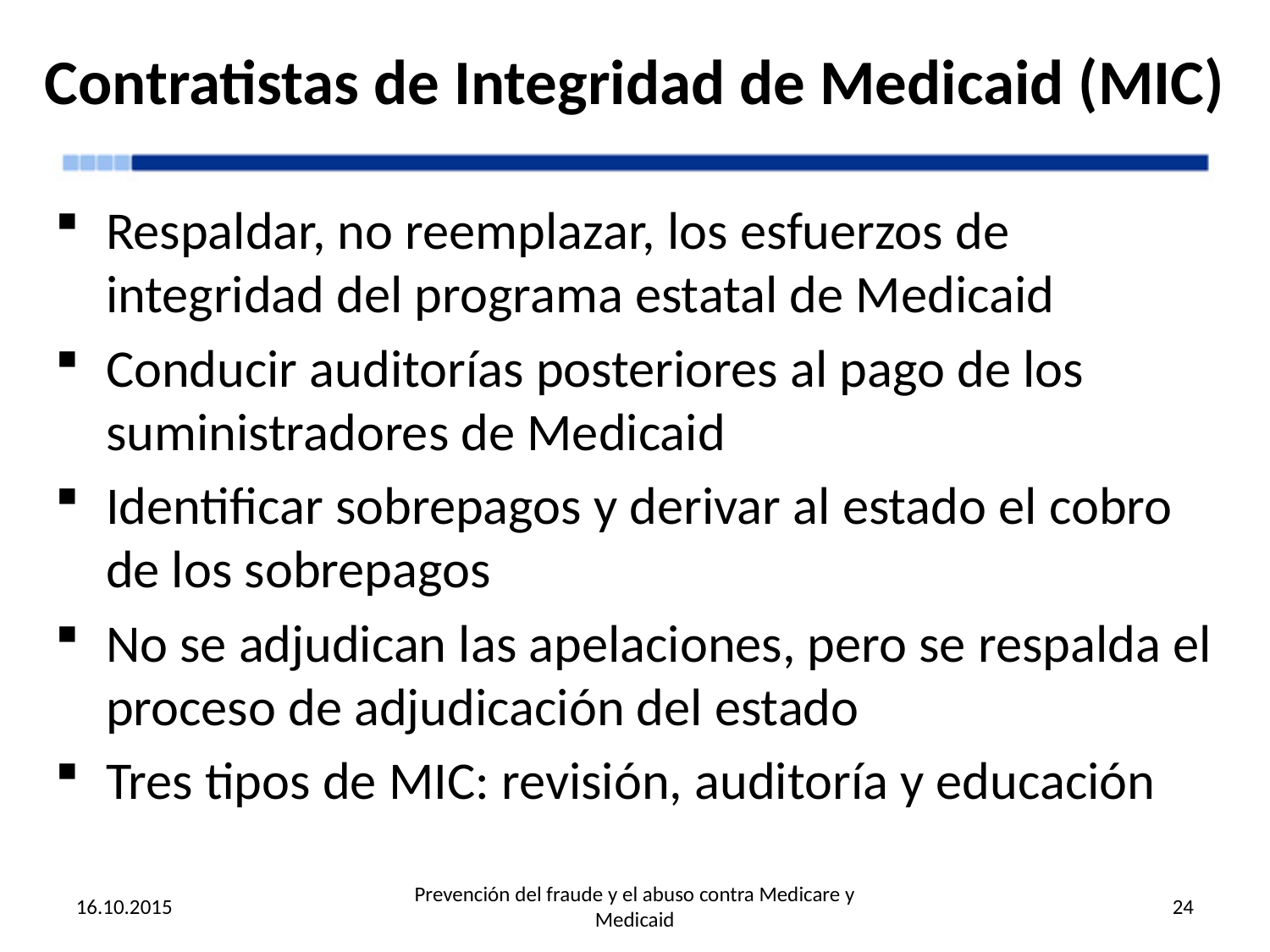

# Contratistas de Integridad de Medicaid (MIC)
Respaldar, no reemplazar, los esfuerzos de integridad del programa estatal de Medicaid
Conducir auditorías posteriores al pago de los suministradores de Medicaid
Identificar sobrepagos y derivar al estado el cobro de los sobrepagos
No se adjudican las apelaciones, pero se respalda el proceso de adjudicación del estado
Tres tipos de MIC: revisión, auditoría y educación

16.10.2015
Prevención del fraude y el abuso contra Medicare y Medicaid
24